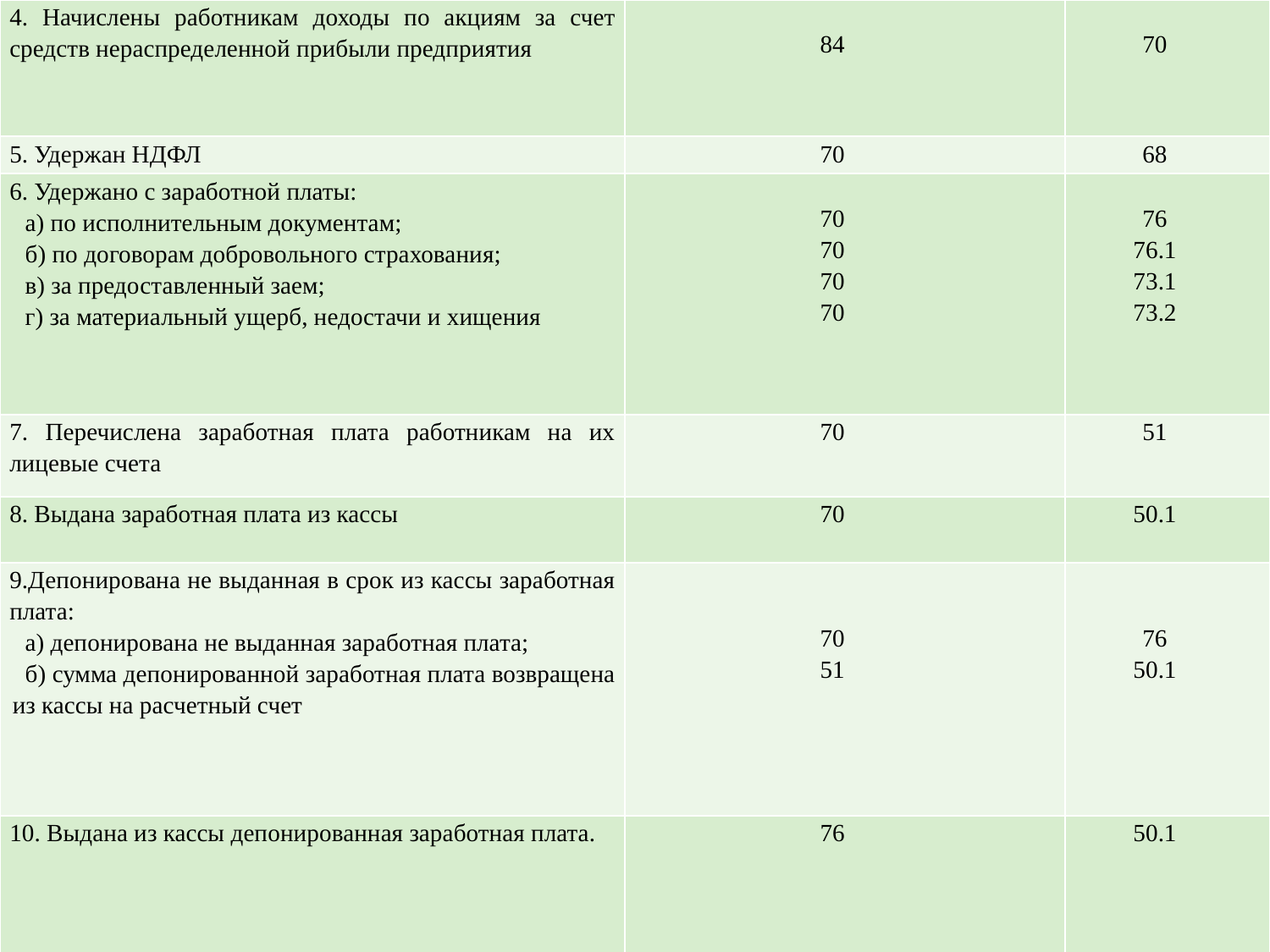

| 4. Начислены работникам доходы по акциям за счет средств нераспределенной прибыли предприятия | 84 | 70 |
| --- | --- | --- |
| 5. Удержан НДФЛ | 70 | 68 |
| 6. Удержано с заработной платы: а) по исполнительным документам; б) по договорам добровольного страхования; в) за предоставленный заем; г) за материальный ущерб, недостачи и хищения | 70 70 70 70 | 76 76.1 73.1 73.2 |
| 7. Перечислена заработная плата работникам на их лицевые счета | 70 | 51 |
| 8. Выдана заработная плата из кассы | 70 | 50.1 |
| 9.Депонирована не выданная в срок из кассы заработная плата: а) депонирована не выданная заработная плата; б) сумма депонированной заработная плата возвращена из кассы на расчетный счет | 70 51 | 76 50.1 |
| 10. Выдана из кассы депонированная заработная плата. | 76 | 50.1 |